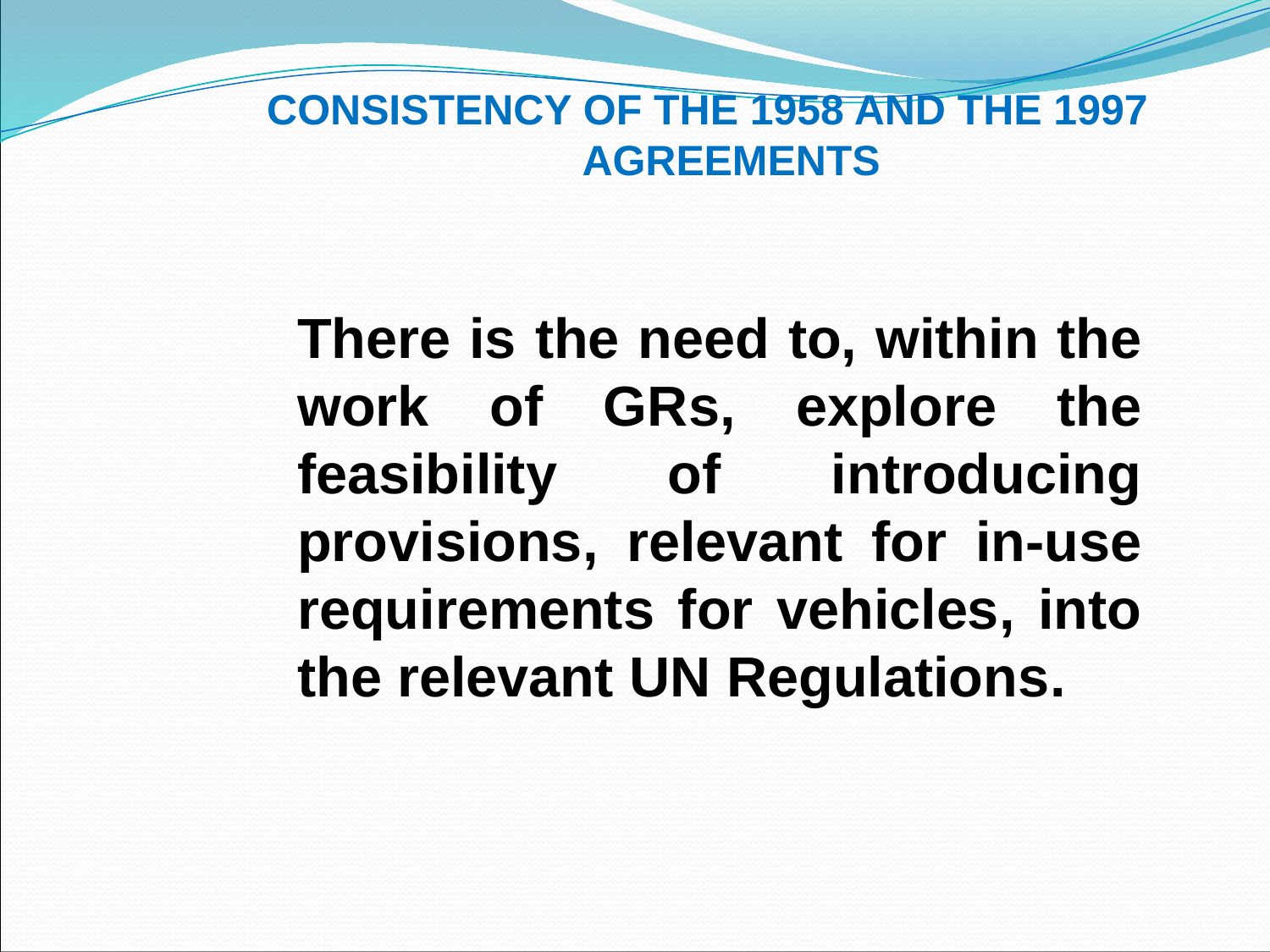

CONSISTENCY OF THE 1958 AND THE 1997 AGREEMENTS

There is the need to, within the work of GRs, explore the feasibility of introducing provisions, relevant for in-use requirements for vehicles, into the relevant UN Regulations.